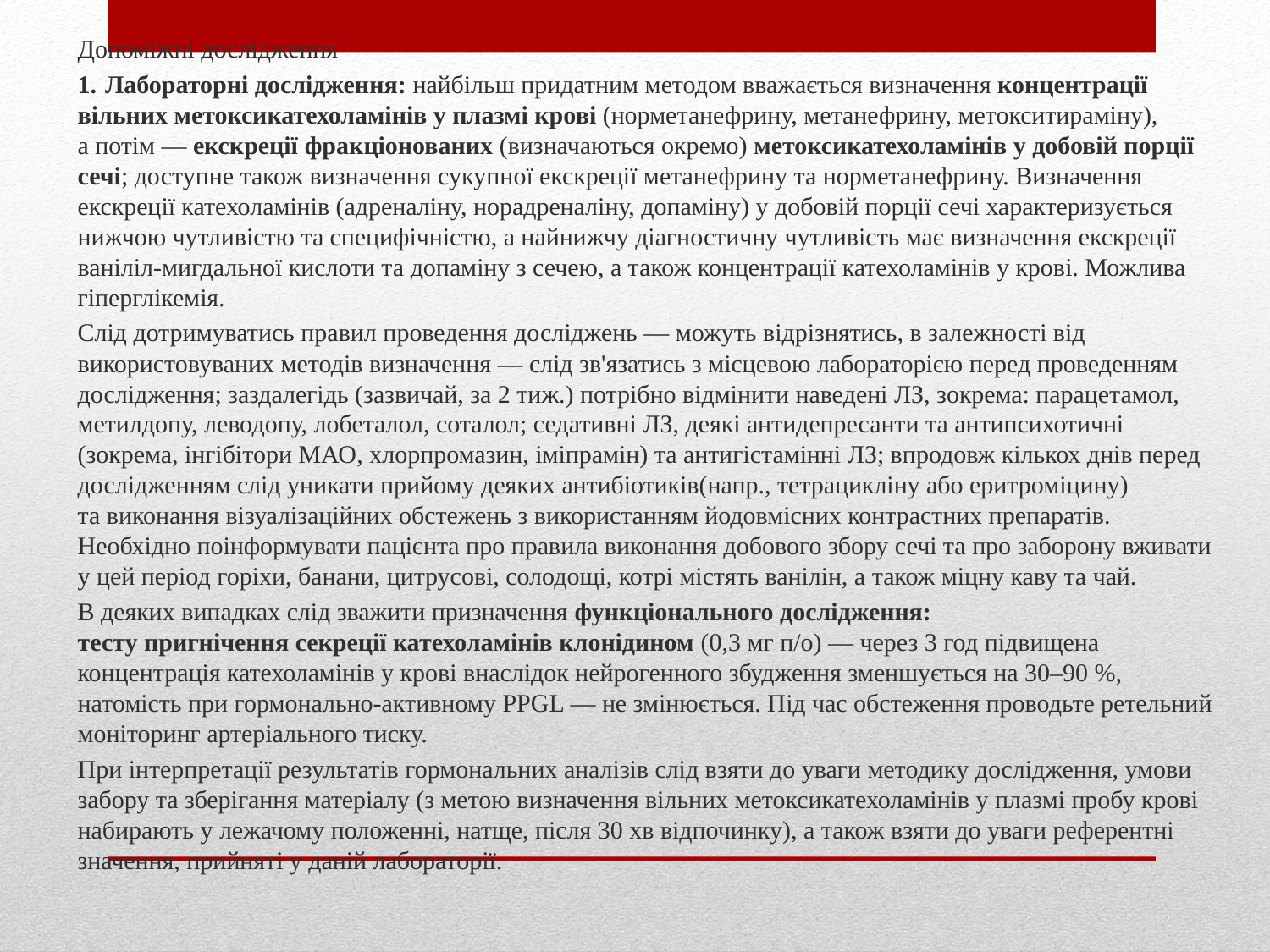

Допоміжні дослідження
1. Лабораторні дослідження: найбільш придатним методом вважається визначення концентрації вільних метоксикатехоламінів у плазмі крові (норметанефрину, метанефрину, метокситираміну), а потім — екскреції фракціонованих (визначаються окремо) метоксикатехоламінів у добовій порції сечі; доступне також визначення сукупної екскреції метанефрину та норметанефрину. Визначення екскреції катехоламінів (адреналіну, норадреналіну, допаміну) у добовій порції сечі характеризується нижчою чутливістю та специфічністю, а найнижчу діагностичну чутливість має визначення екскреції ваніліл-мигдальної кислоти та допаміну з сечею, а також концентрації катехоламінів у крові. Можлива гіперглікемія.
Слід дотримуватись правил проведення досліджень — можуть відрізнятись, в залежності від використовуваних методів визначення — слід зв'язатись з місцевою лабораторією перед проведенням дослідження; заздалегідь (зазвичай, за 2 тиж.) потрібно відмінити наведені ЛЗ, зокрема: парацетамол, метилдопу, леводопу, лобеталол, соталол; седативні ЛЗ, деякі антидепресанти та антипсихотичні (зокрема, інгібітори МАО, хлорпромазин, іміпрамін) та антигістамінні ЛЗ; впродовж кількох днів перед дослідженням слід уникати прийому деяких антибіотиків(напр., тетрацикліну або еритроміцину) та виконання візуалізаційних обстежень з використанням йодовмісних контрастних препаратів. Необхідно поінформувати пацієнта про правила виконання добового збору сечі та про заборону вживати у цей період горіхи, банани, цитрусові, солодощі, котрі містять ванілін, а також міцну каву та чай.
В деяких випадках слід зважити призначення функціонального дослідження: тесту пригнічення секреції катехоламінів клонідином (0,3 мг п/о) — через 3 год підвищена концентрація катехоламінів у крові внаслідок нейрогенного збудження зменшується на 30–90 %, натомість при гормонально-активному PPGL — не змінюється. Під час обстеження проводьте ретельний моніторинг артеріального тиску.
При інтерпретації результатів гормональних аналізів слід взяти до уваги методику дослідження, умови забору та зберігання матеріалу (з метою визначення вільних метоксикатехоламінів у плазмі пробу крові набирають у лежачому положенні, натще, після 30 хв відпочинку), а також взяти до уваги референтні значення, прийняті у даній лабораторії.